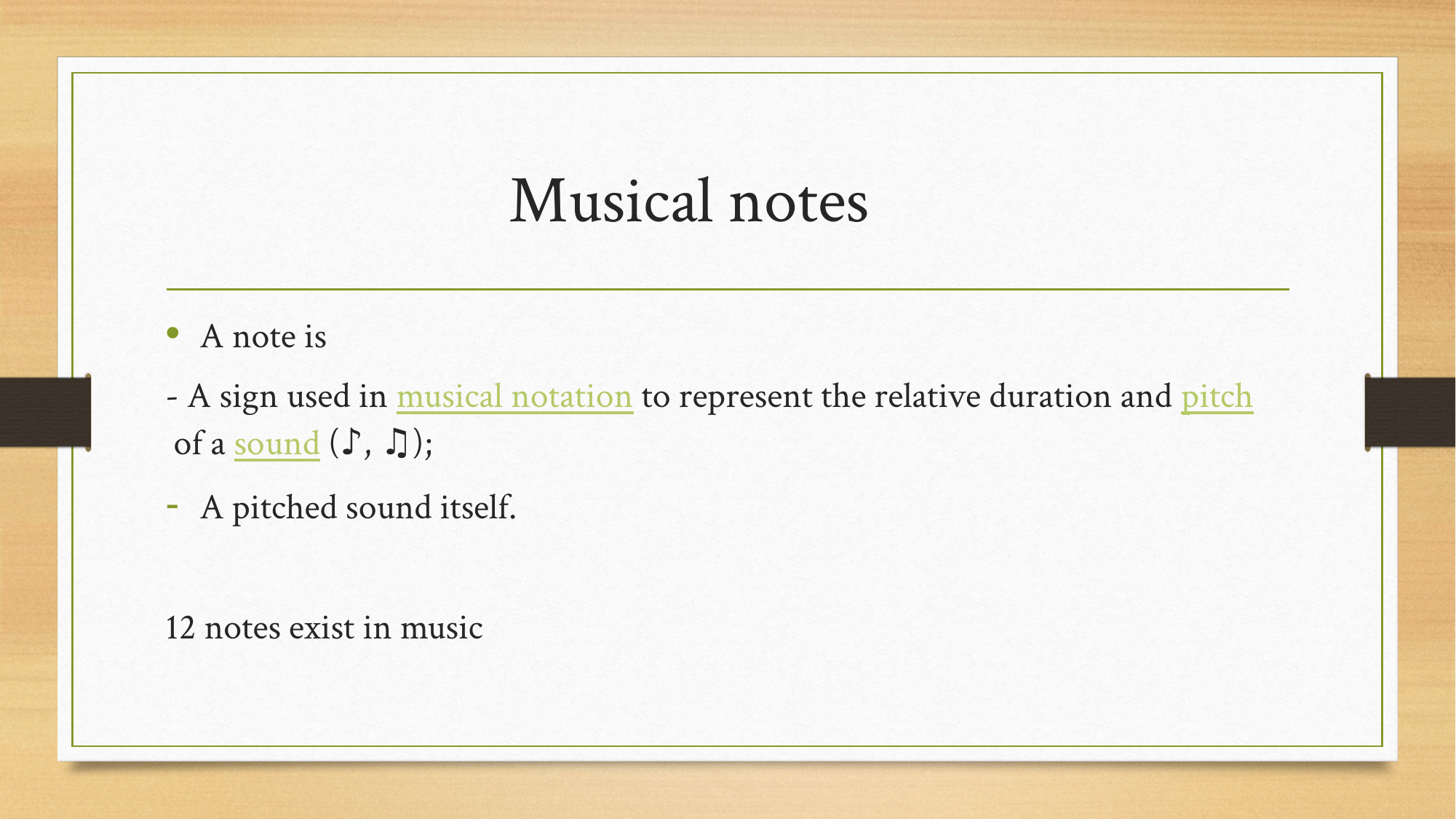

# Musical notes
A note is
- A sign used in musical notation to represent the relative duration and pitch of a sound (♪, ♫);
A pitched sound itself.

12 notes exist in music